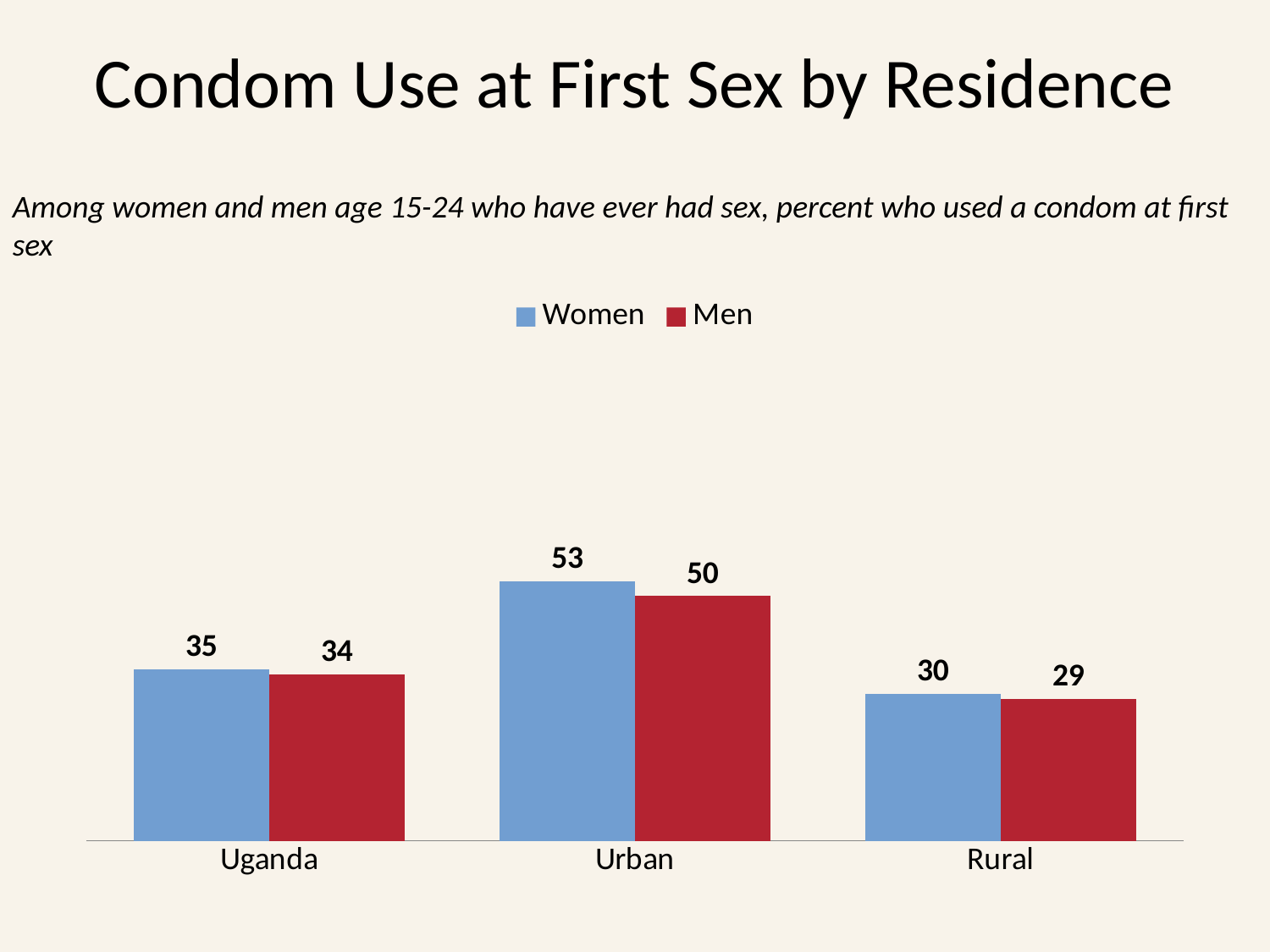

# Condom Use at First Sex by Residence
Among women and men age 15-24 who have ever had sex, percent who used a condom at first sex

### Chart

| Category | Women | Men |
|---|---|---|
| Uganda | 35.0 | 34.0 |
| Urban | 53.0 | 50.0 |
| Rural | 30.0 | 29.0 |